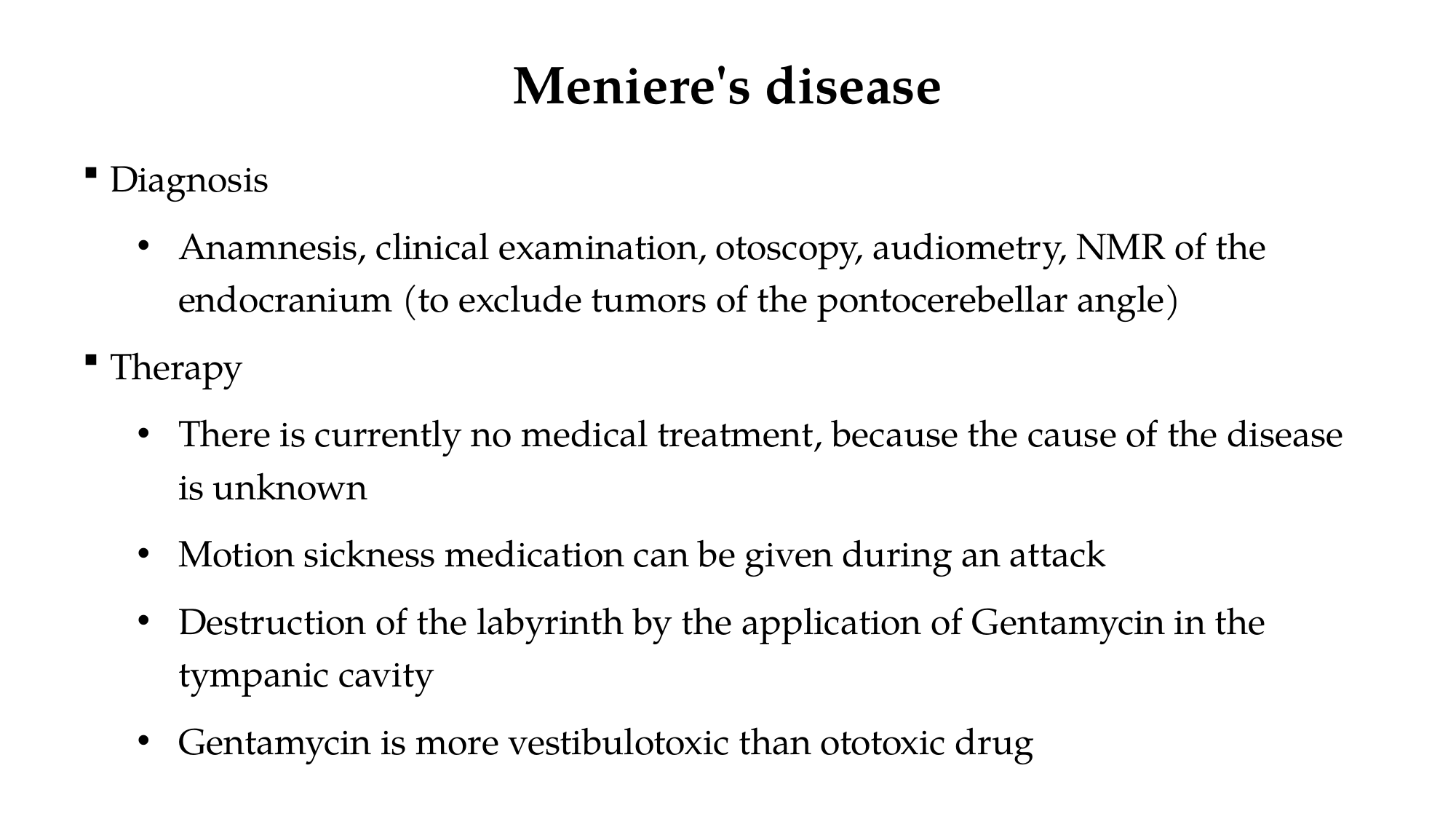

Meniere's disease
Diagnosis
Anamnesis, clinical examination, otoscopy, audiometry, NMR of the endocranium (to exclude tumors of the pontocerebellar angle)
Therapy
There is currently no medical treatment, because the cause of the disease is unknown
Motion sickness medication can be given during an attack
Destruction of the labyrinth by the application of Gentamycin in the tympanic cavity
Gentamycin is more vestibulotoxic than ototoxic drug